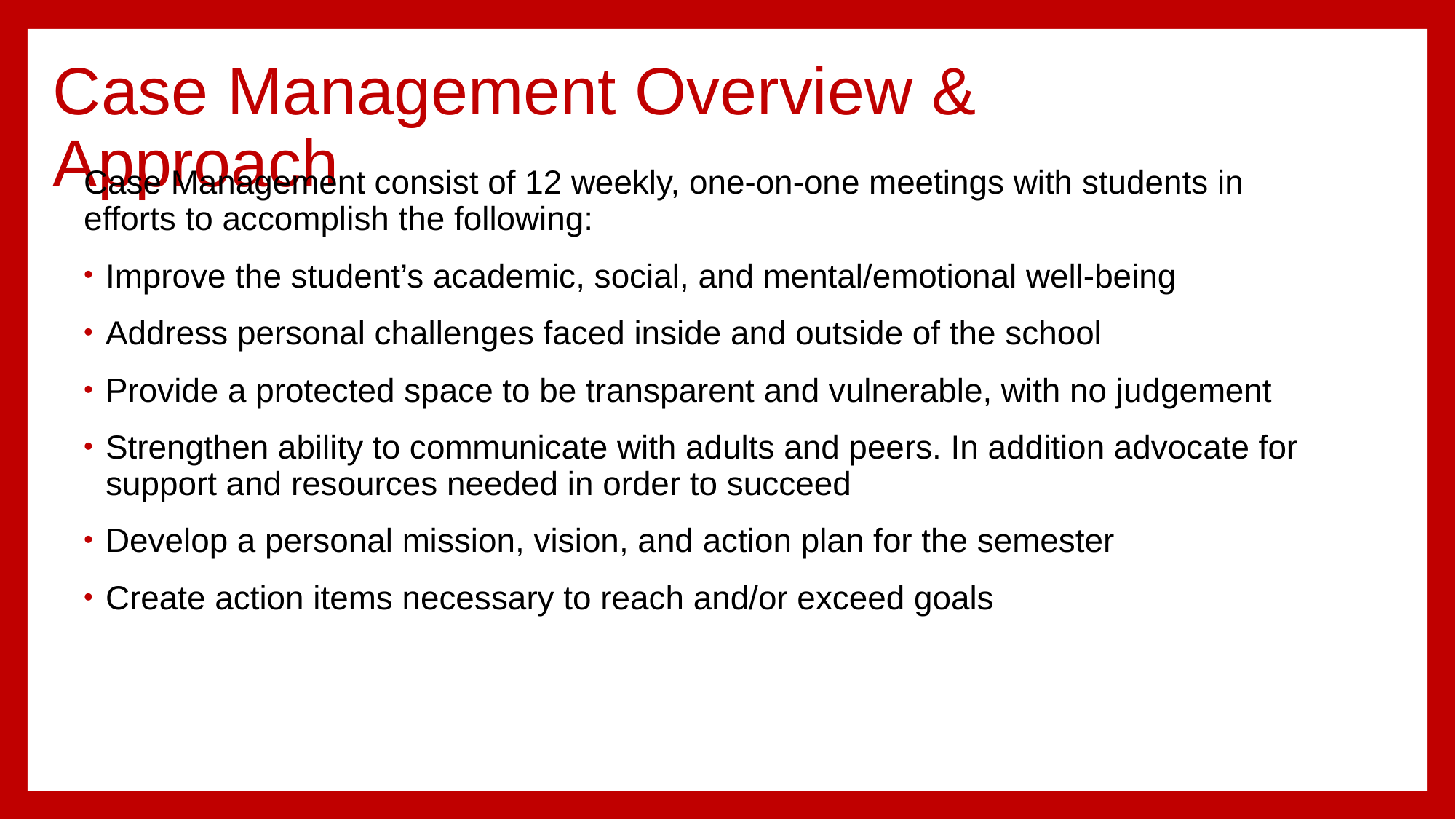

# Case Management Overview & Approach
Case Management consist of 12 weekly, one-on-one meetings with students in efforts to accomplish the following:
Improve the student’s academic, social, and mental/emotional well-being
Address personal challenges faced inside and outside of the school
Provide a protected space to be transparent and vulnerable, with no judgement
Strengthen ability to communicate with adults and peers. In addition advocate for support and resources needed in order to succeed
Develop a personal mission, vision, and action plan for the semester
Create action items necessary to reach and/or exceed goals